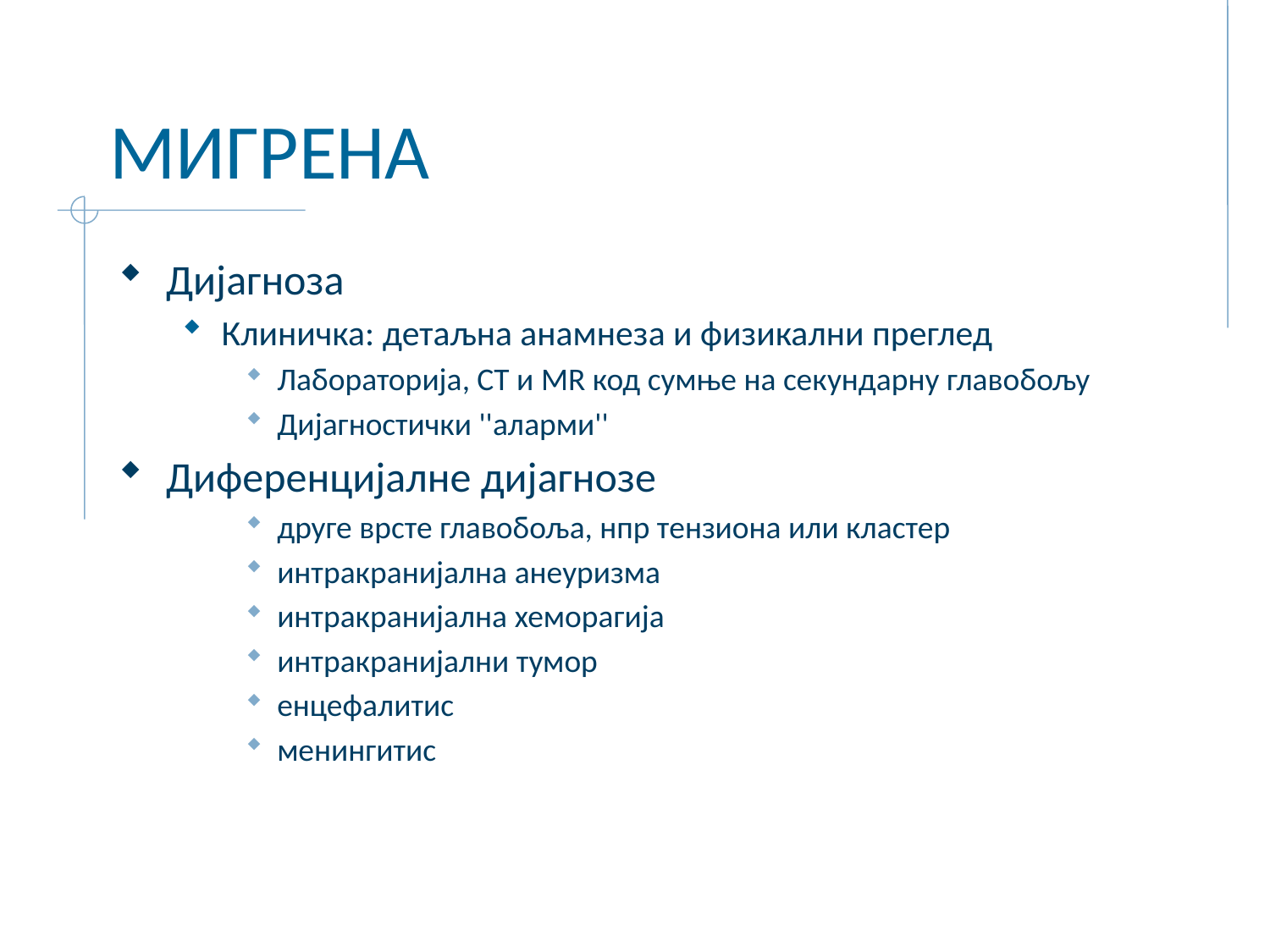

# МИГРЕНА
Дијагноза
Клиничка: детаљна анамнеза и физикални преглед
Лабораторија, СТ и MR код сумње на секундарну главобољу
Дијагностички ''аларми''
Диференцијалне дијагнозе
друге врсте главобоља, нпр тензиона или кластер
интракранијална анеуризма
интракранијална хеморагија
интракранијални тумор
енцефалитис
менингитис